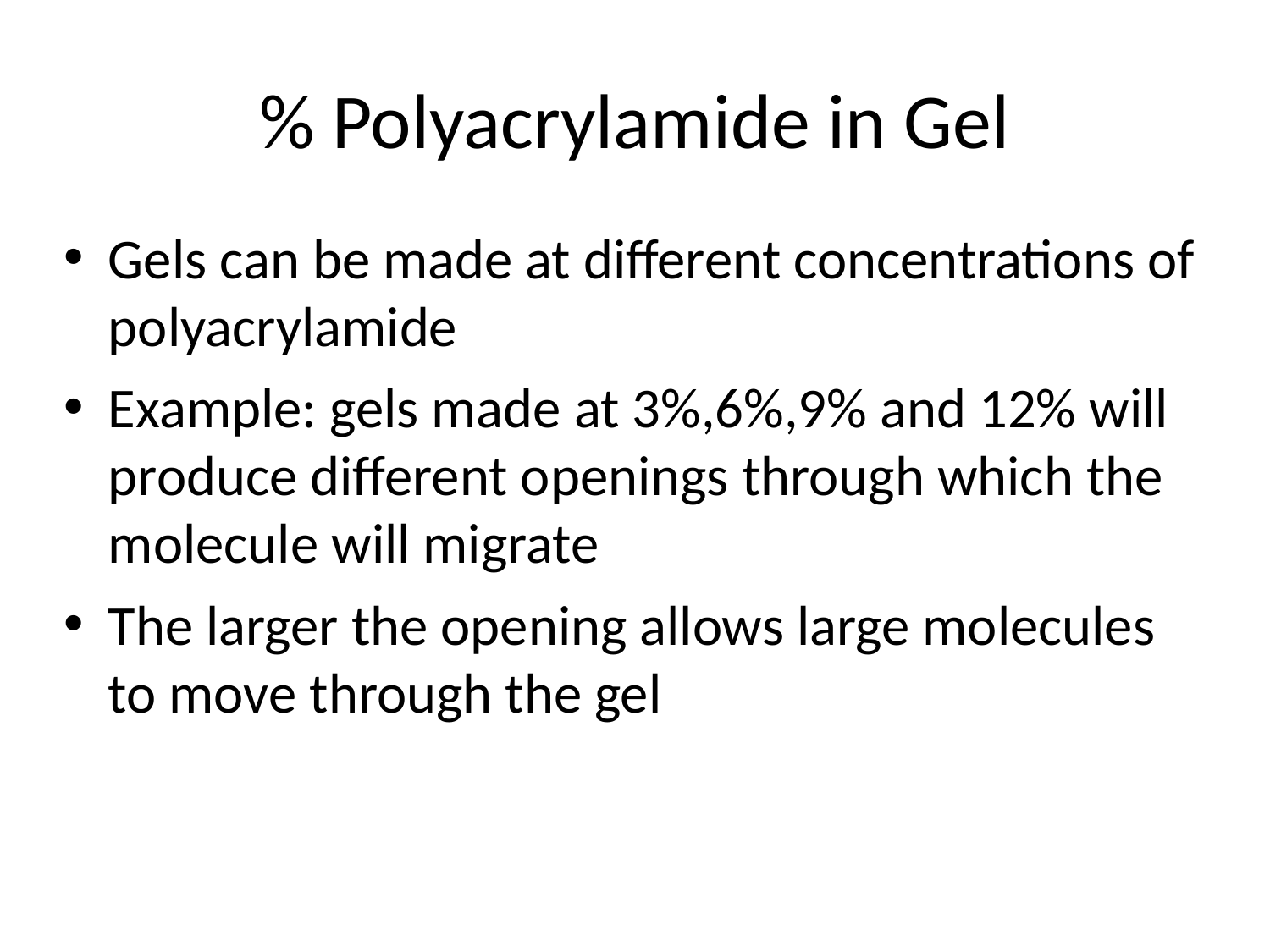

% Polyacrylamide in Gel
Gels can be made at different concentrations of polyacrylamide
Example: gels made at 3%,6%,9% and 12% will produce different openings through which the molecule will migrate
The larger the opening allows large molecules to move through the gel